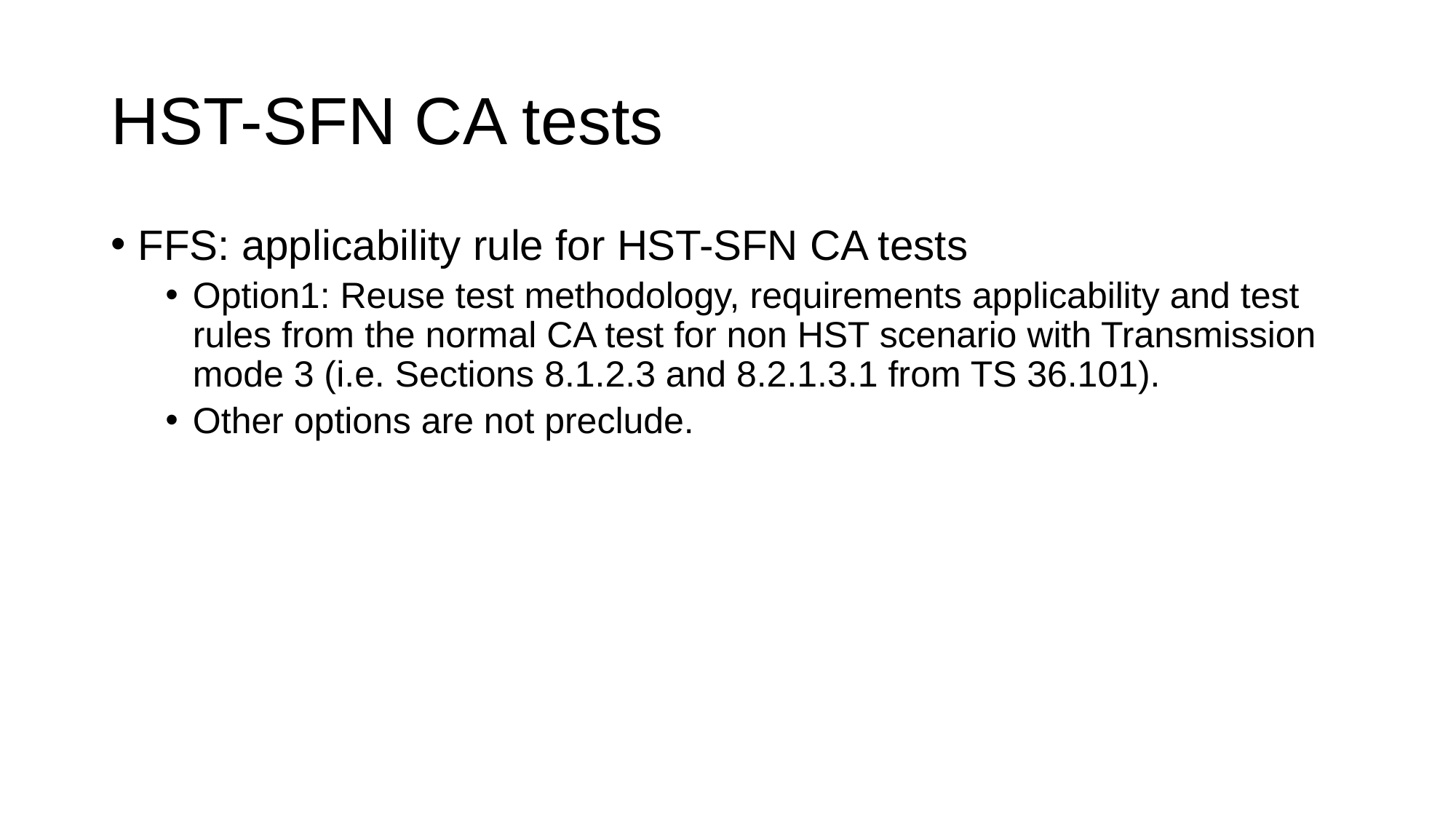

# HST-SFN CA tests
FFS: applicability rule for HST-SFN CA tests
Option1: Reuse test methodology, requirements applicability and test rules from the normal CA test for non HST scenario with Transmission mode 3 (i.e. Sections 8.1.2.3 and 8.2.1.3.1 from TS 36.101).
Other options are not preclude.